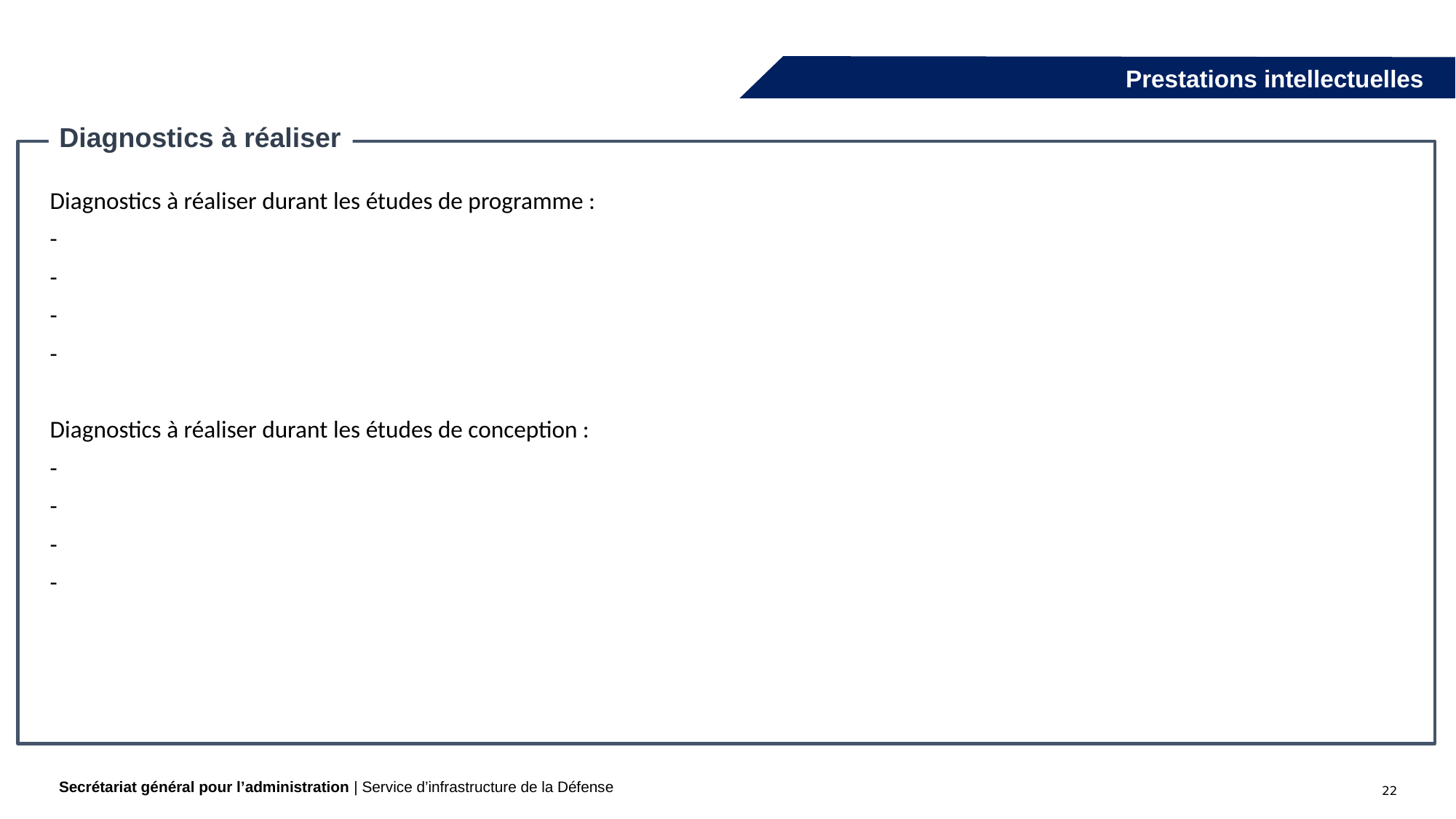

Prestations intellectuelles
Diagnostics à réaliser

Diagnostics à réaliser durant les études de programme :
-
-
-
-

Diagnostics à réaliser durant les études de conception :
-
-
-
-

22